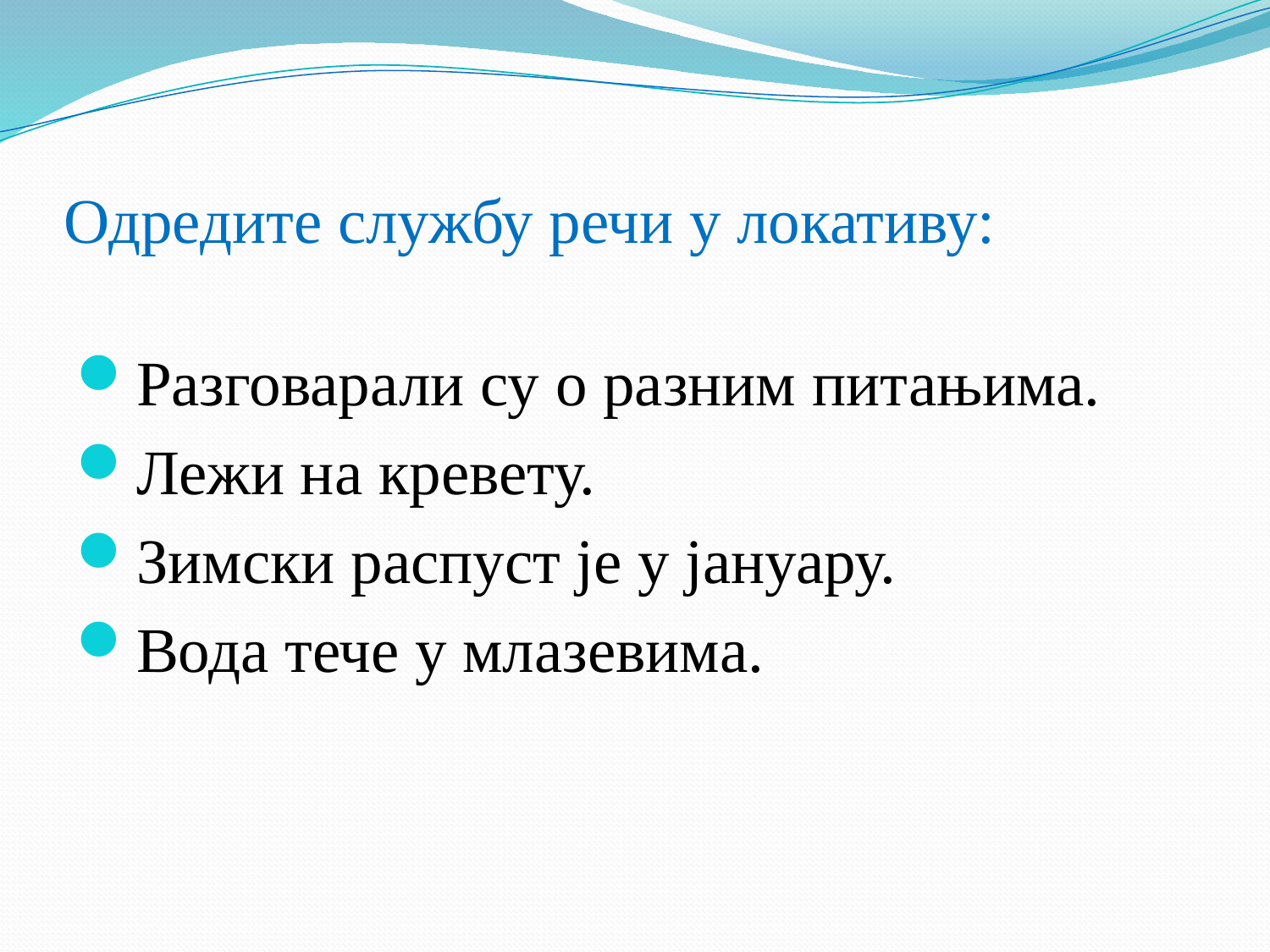

# Одредите службу речи у локативу:

Разговарали су о разним питањима.
Лежи на кревету.
Зимски распуст је у јануару.
Вода тече у млазевима.